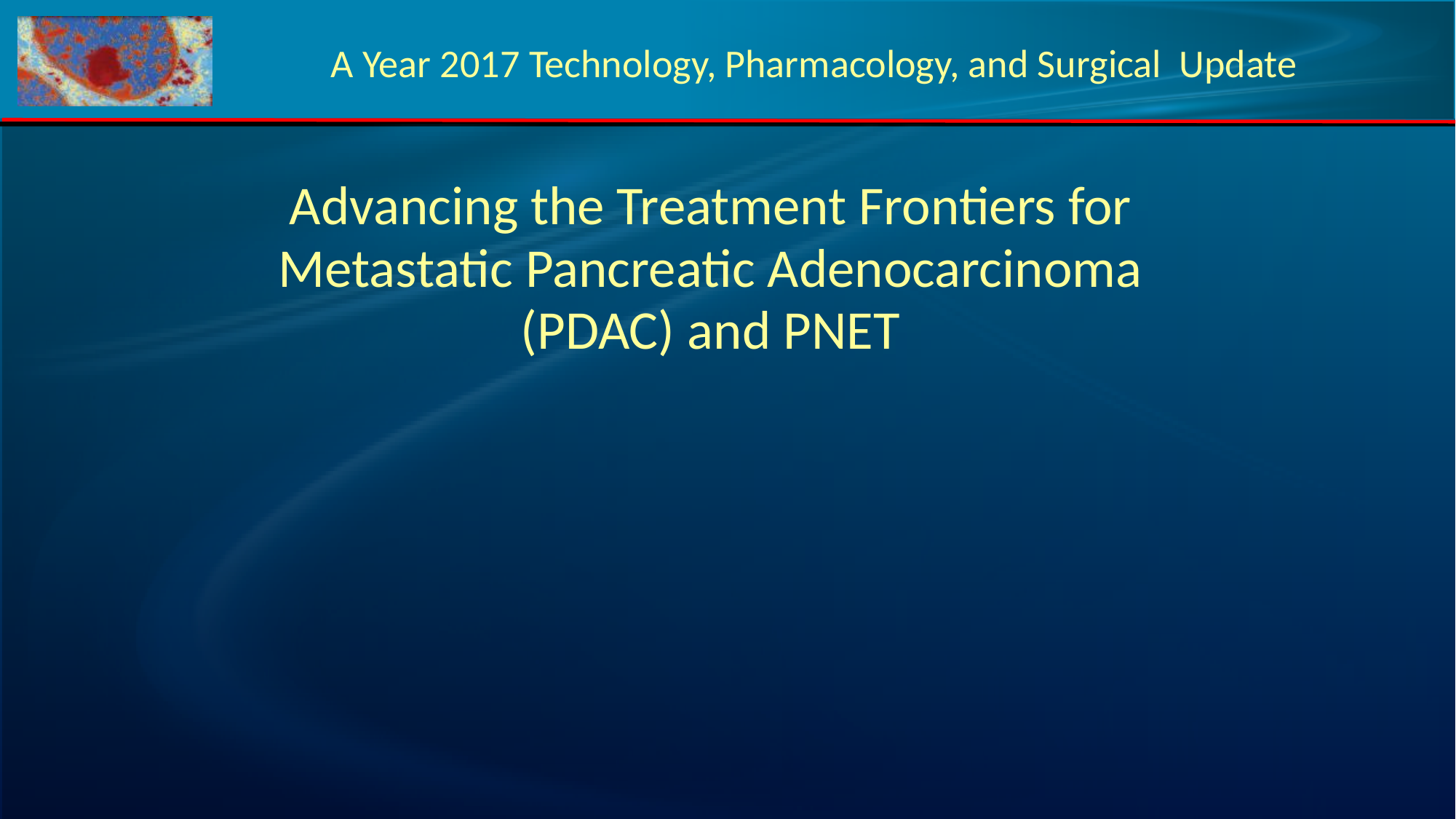

A Year 2017 Technology, Pharmacology, and Surgical  Update
# Advancing the Treatment Frontiers for Metastatic Pancreatic Adenocarcinoma (PDAC) and PNET